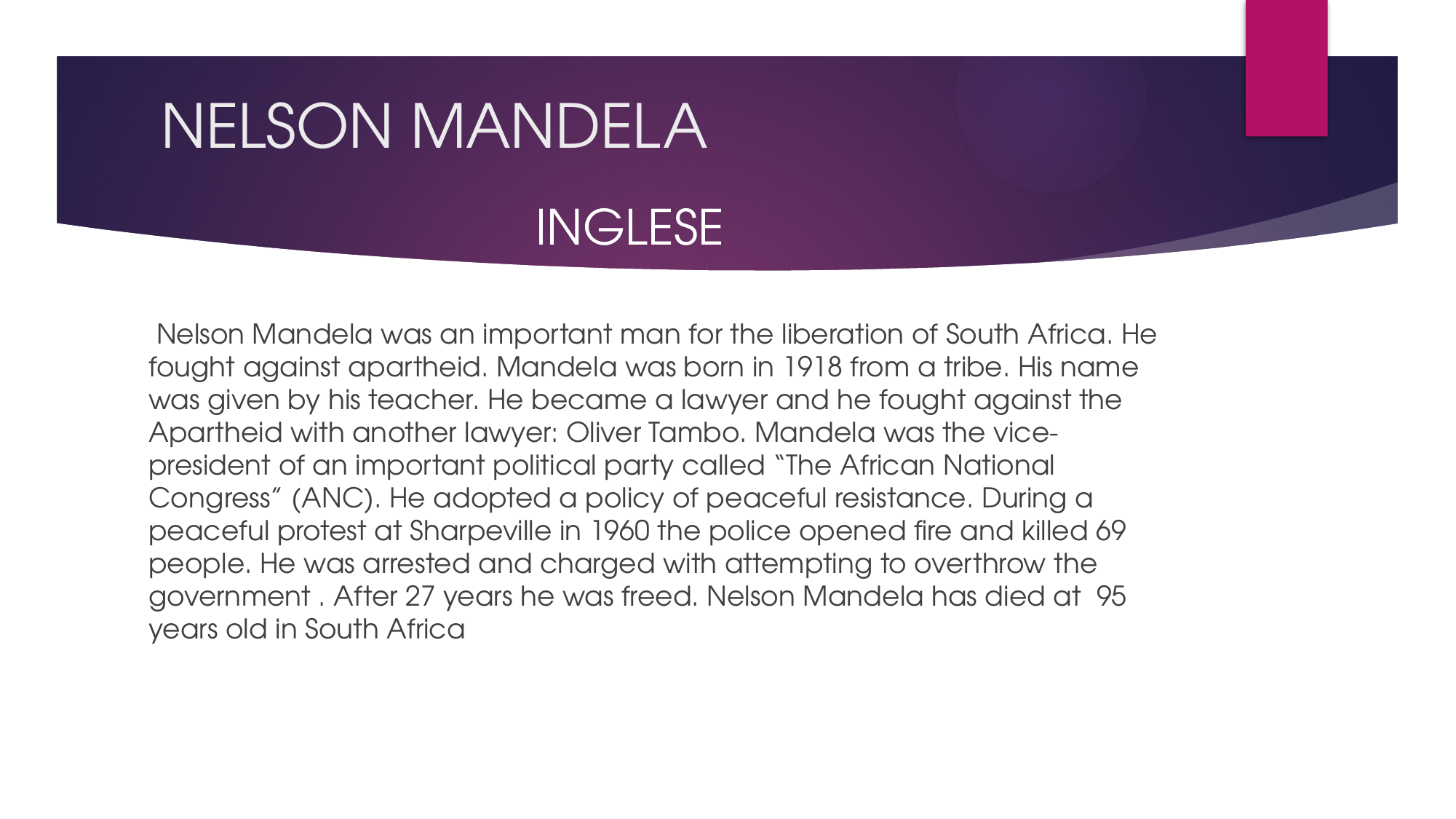

# NELSON MANDELA
INGLESE
 Nelson Mandela was an important man for the liberation of South Africa. He fought against apartheid. Mandela was born in 1918 from a tribe. His name was given by his teacher. He became a lawyer and he fought against the Apartheid with another lawyer: Oliver Tambo. Mandela was the vice-president of an important political party called “The African National Congress” (ANC). He adopted a policy of peaceful resistance. During a peaceful protest at Sharpeville in 1960 the police opened fire and killed 69 people. He was arrested and charged with attempting to overthrow the government . After 27 years he was freed. Nelson Mandela has died at  95 years old in South Africa